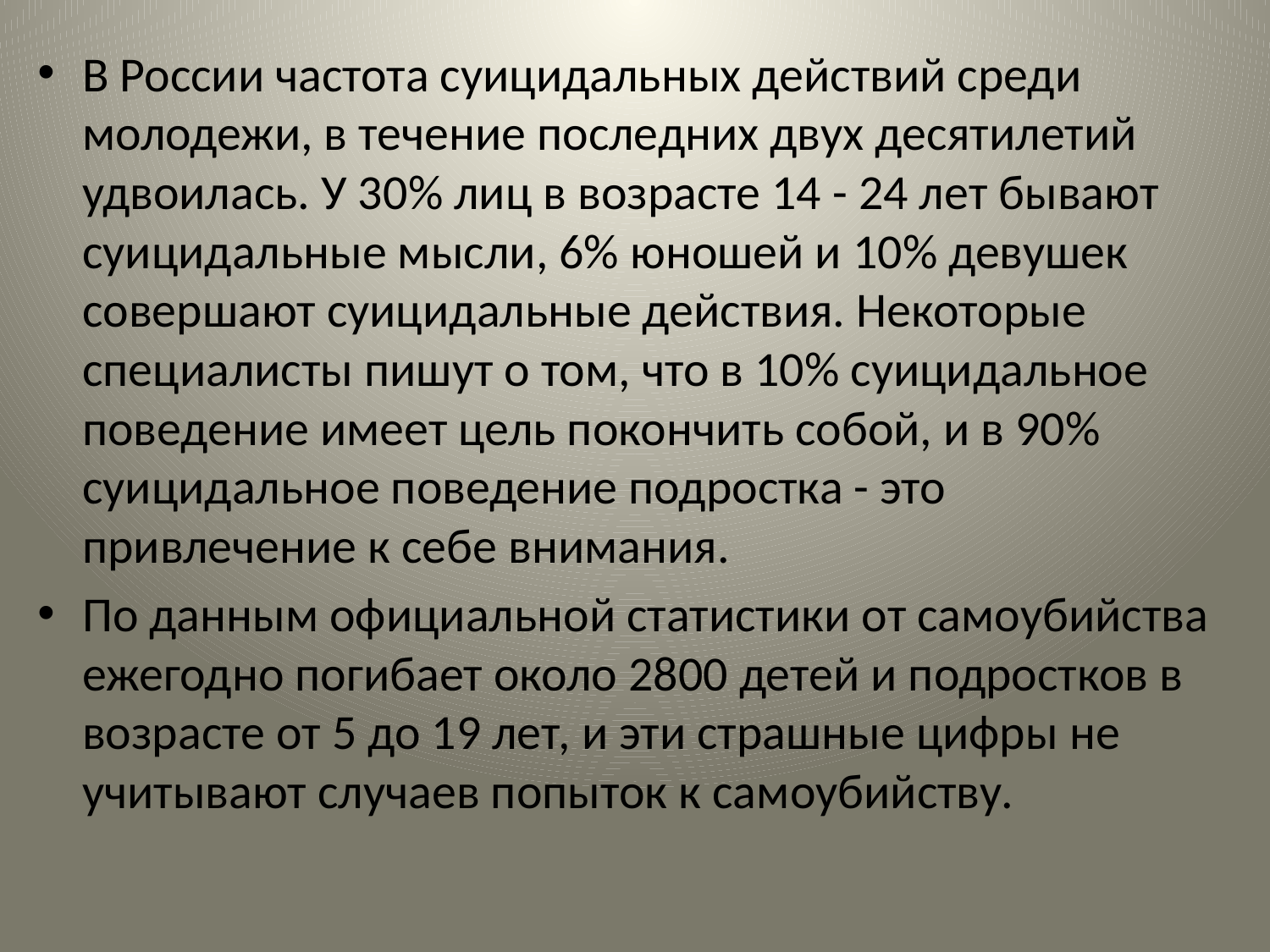

В России частота суицидальных действий среди молодежи, в течение последних двух десятилетий удвоилась. У 30% лиц в возрасте 14 - 24 лет бывают суицидальные мысли, 6% юношей и 10% девушек совершают суицидальные действия. Некоторые специалисты пишут о том, что в 10% суицидальное поведение имеет цель покончить собой, и в 90% суицидальное поведение подростка - это привлечение к себе внимания.
По данным официальной статистики от самоубийства ежегодно погибает около 2800 детей и подростков в возрасте от 5 до 19 лет, и эти страшные цифры не учитывают случаев попыток к самоубийству.

#